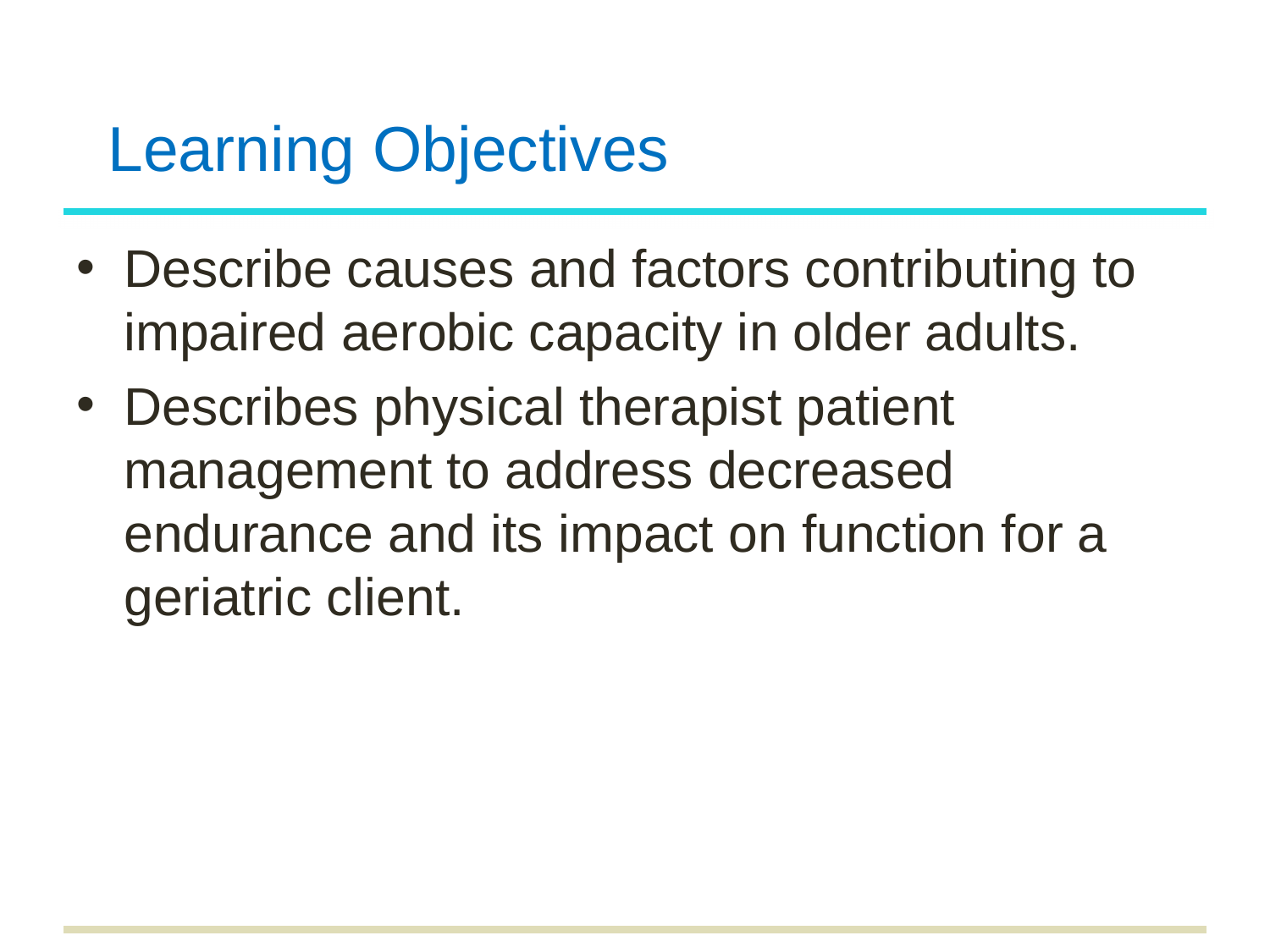

# Learning Objectives
Describe causes and factors contributing to impaired aerobic capacity in older adults.
Describes physical therapist patient management to address decreased endurance and its impact on function for a geriatric client.